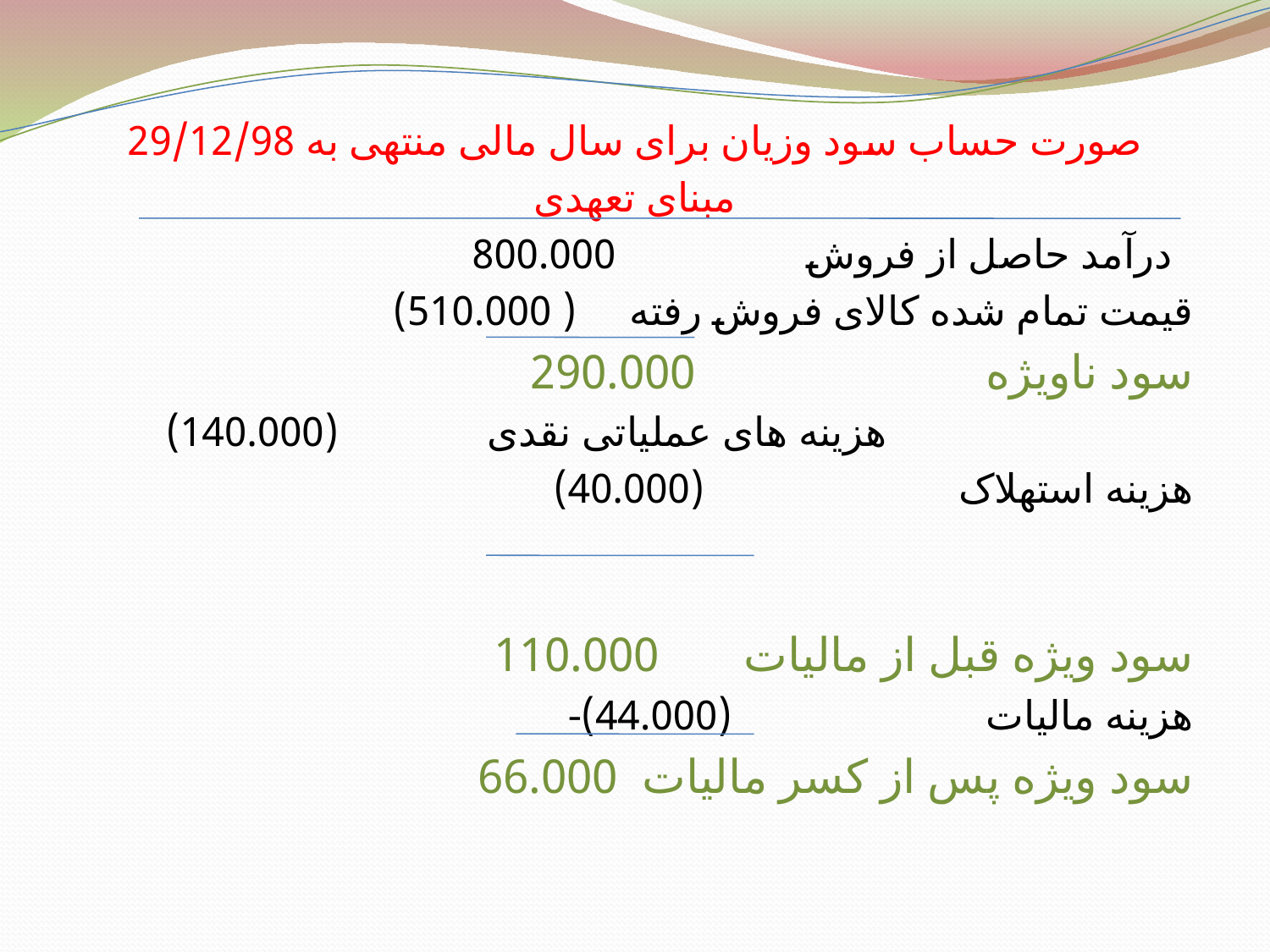

صورت حساب سود وزیان برای سال مالی منتهی به 29/12/98
مبنای تعهدی
درآمد حاصل از فروش                  800.000
قیمت تمام شده کالای فروش رفته     ( 510.000)
سود ناویژه                        290.000
هزینه های عملیاتی نقدی              (140.000)
هزینه استهلاک                        (40.000)

سود ویژه قبل از مالیات       110.000
-هزینه مالیات                        (44.000)
سود ویژه پس از کسر مالیات  66.000